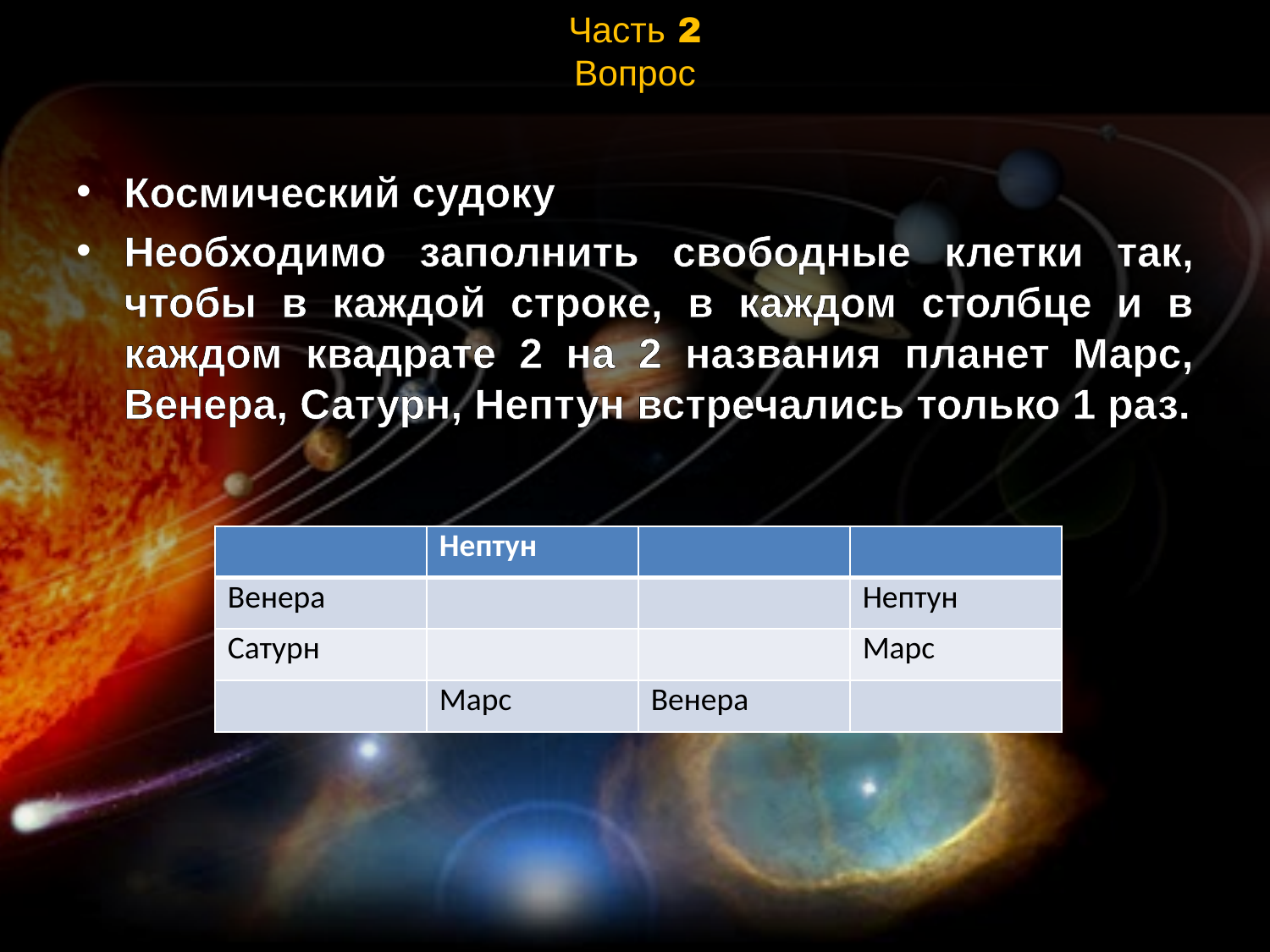

# Часть 2 Вопрос
Космический судоку
Необходимо заполнить свободные клетки так, чтобы в каждой строке, в каждом столбце и в каждом квадрате 2 на 2 названия планет Марс, Венера, Сатурн, Нептун встречались только 1 раз.

|  | Нептун |  |  |
| --- | --- | --- | --- |
| Венера |  |  | Нептун |
| Сатурн |  |  | Марс |
|  | Марс | Венера |  |